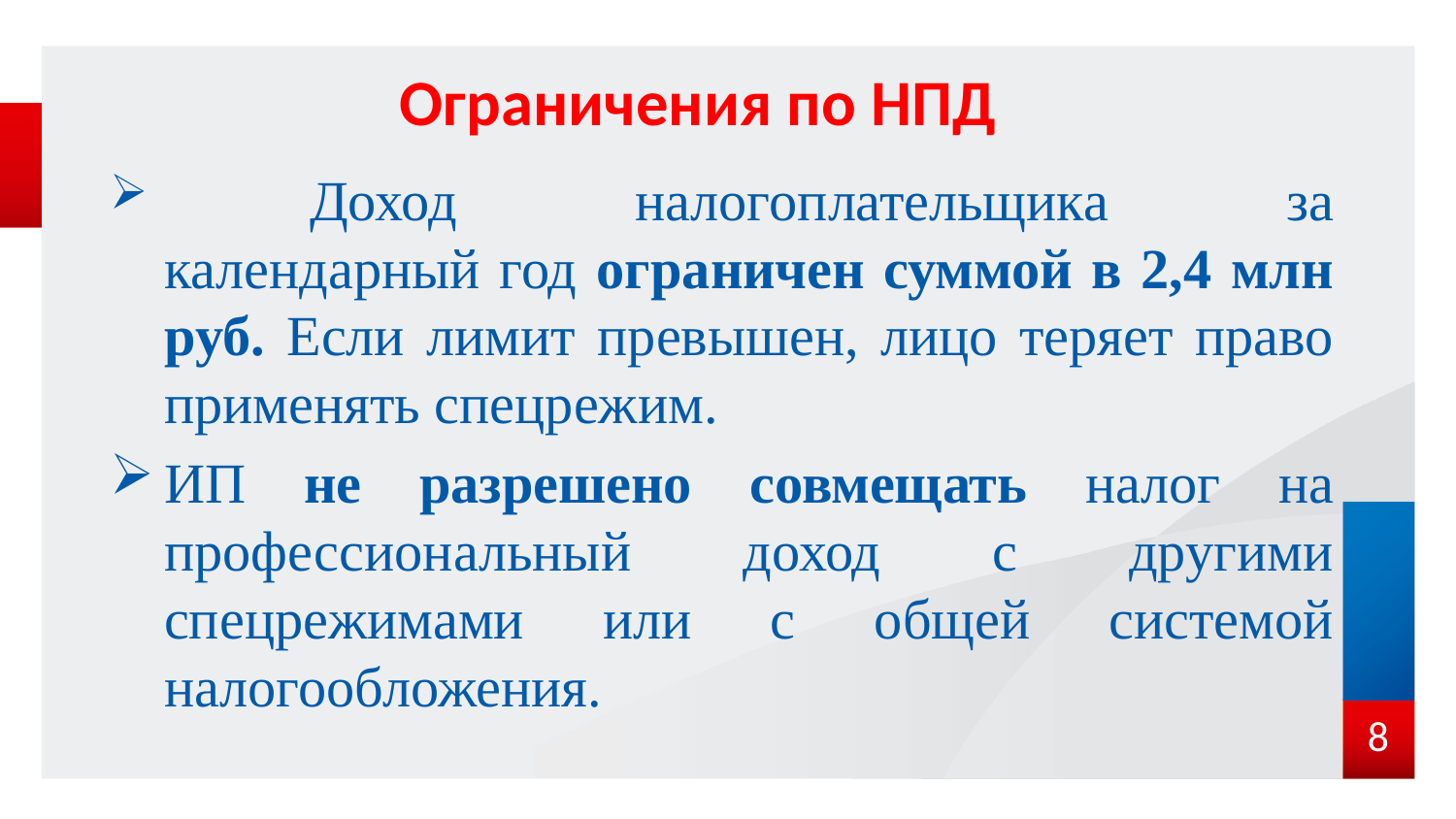

# Ограничения по НПД
	Доход налогоплательщика за календарный год ограничен суммой в 2,4 млн руб. Если лимит превышен, лицо теряет право применять спецрежим.
ИП не разрешено совмещать налог на профессиональный доход с другими спецрежимами или с общей системой налогообложения.
8